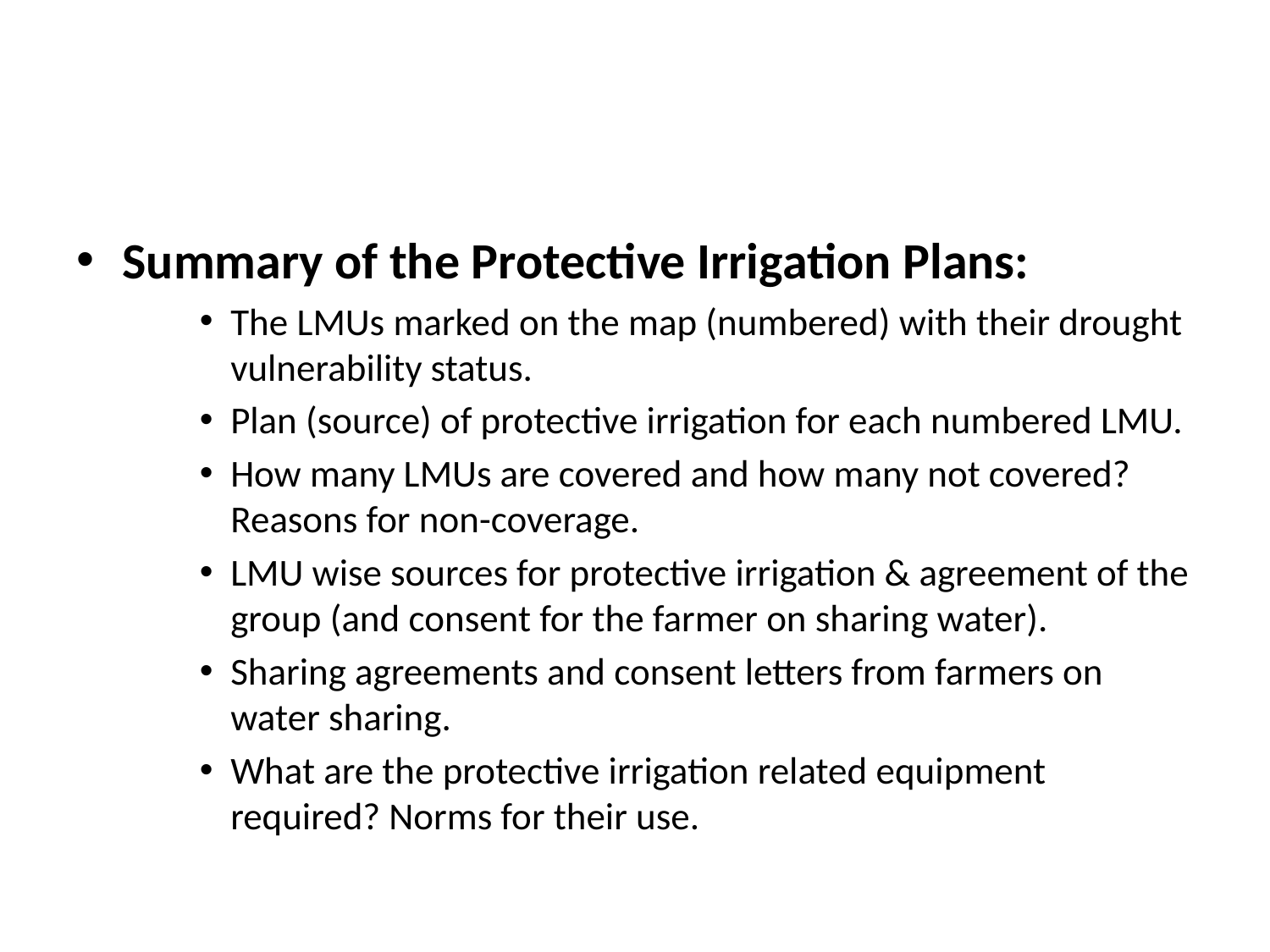

#
Summary of the Protective Irrigation Plans:
The LMUs marked on the map (numbered) with their drought vulnerability status.
Plan (source) of protective irrigation for each numbered LMU.
How many LMUs are covered and how many not covered? Reasons for non-coverage.
LMU wise sources for protective irrigation & agreement of the group (and consent for the farmer on sharing water).
Sharing agreements and consent letters from farmers on water sharing.
What are the protective irrigation related equipment required? Norms for their use.